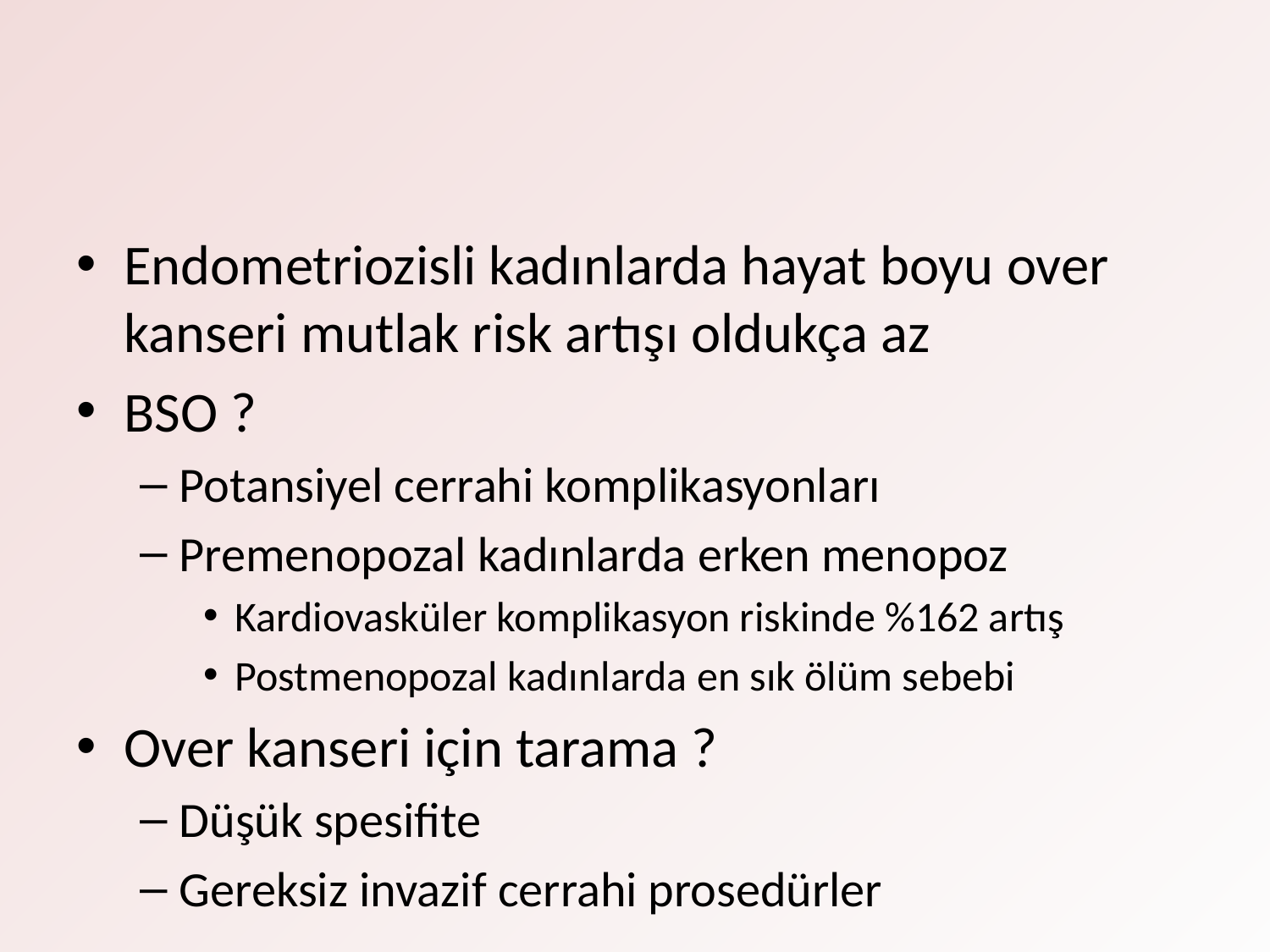

#
Endometriozisli kadınlarda hayat boyu over kanseri mutlak risk artışı oldukça az
BSO ?
Potansiyel cerrahi komplikasyonları
Premenopozal kadınlarda erken menopoz
Kardiovasküler komplikasyon riskinde %162 artış
Postmenopozal kadınlarda en sık ölüm sebebi
Over kanseri için tarama ?
Düşük spesifite
Gereksiz invazif cerrahi prosedürler